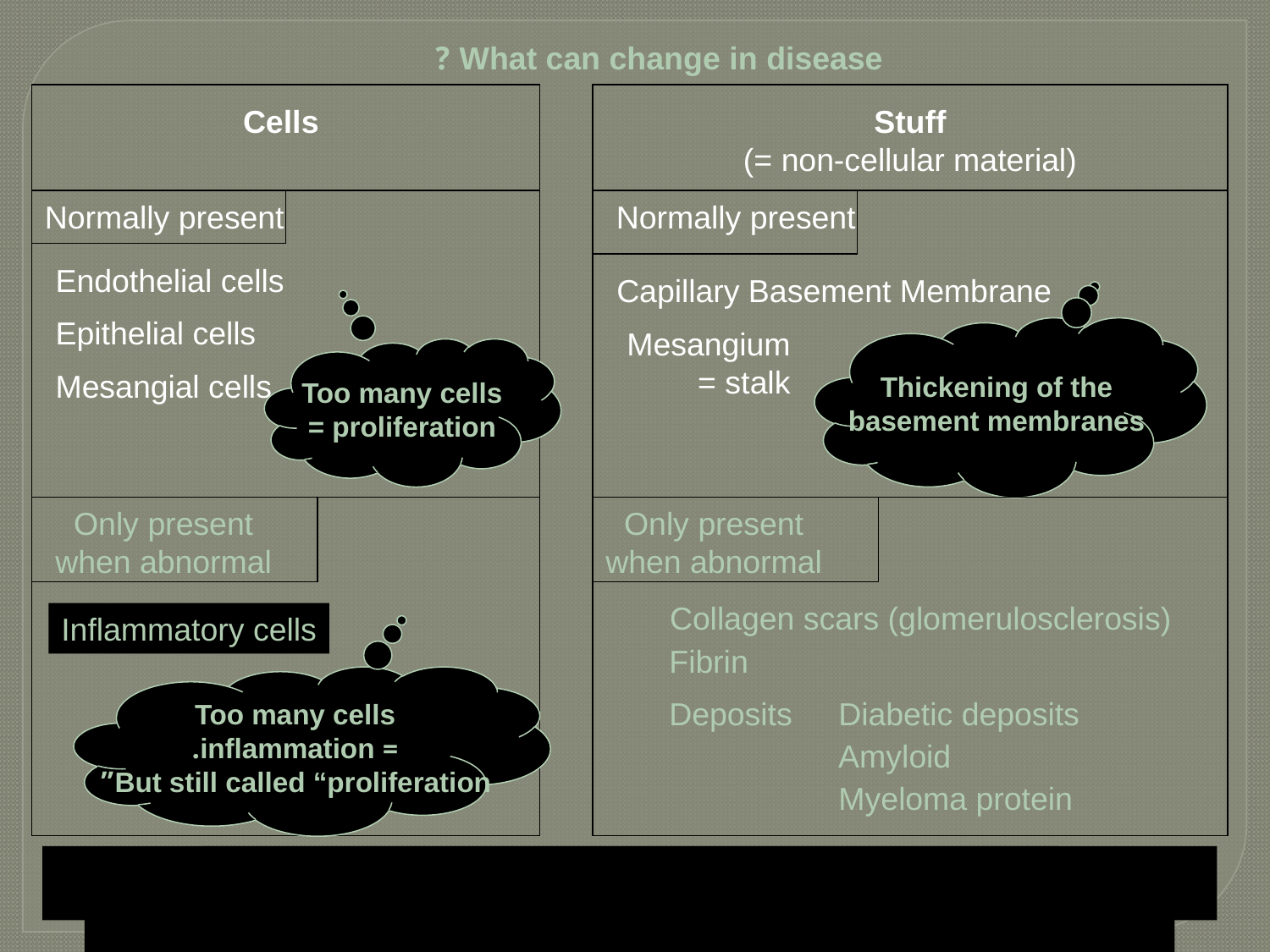

What can change in disease ?

Cells
Stuff
(= non-cellular material)
Normally present

Normally present
Endothelial cells
Capillary Basement Membrane
Epithelial cells
Mesangium
    = stalk
Thickening of the
basement membranes
Too many cells
= proliferation
Mesangial cells

Only present
when abnormal
Only present
when abnormal

Collagen scars (glomerulosclerosis)
Fibrin
Deposits
Diabetic deposits
Amyloid
Myeloma protein
Inflammatory cells
Too many cells
= inflammation.
But still called “proliferation”

Now left click to see abnormal non-cellular stuff.

Left first click to see abnormal cells.